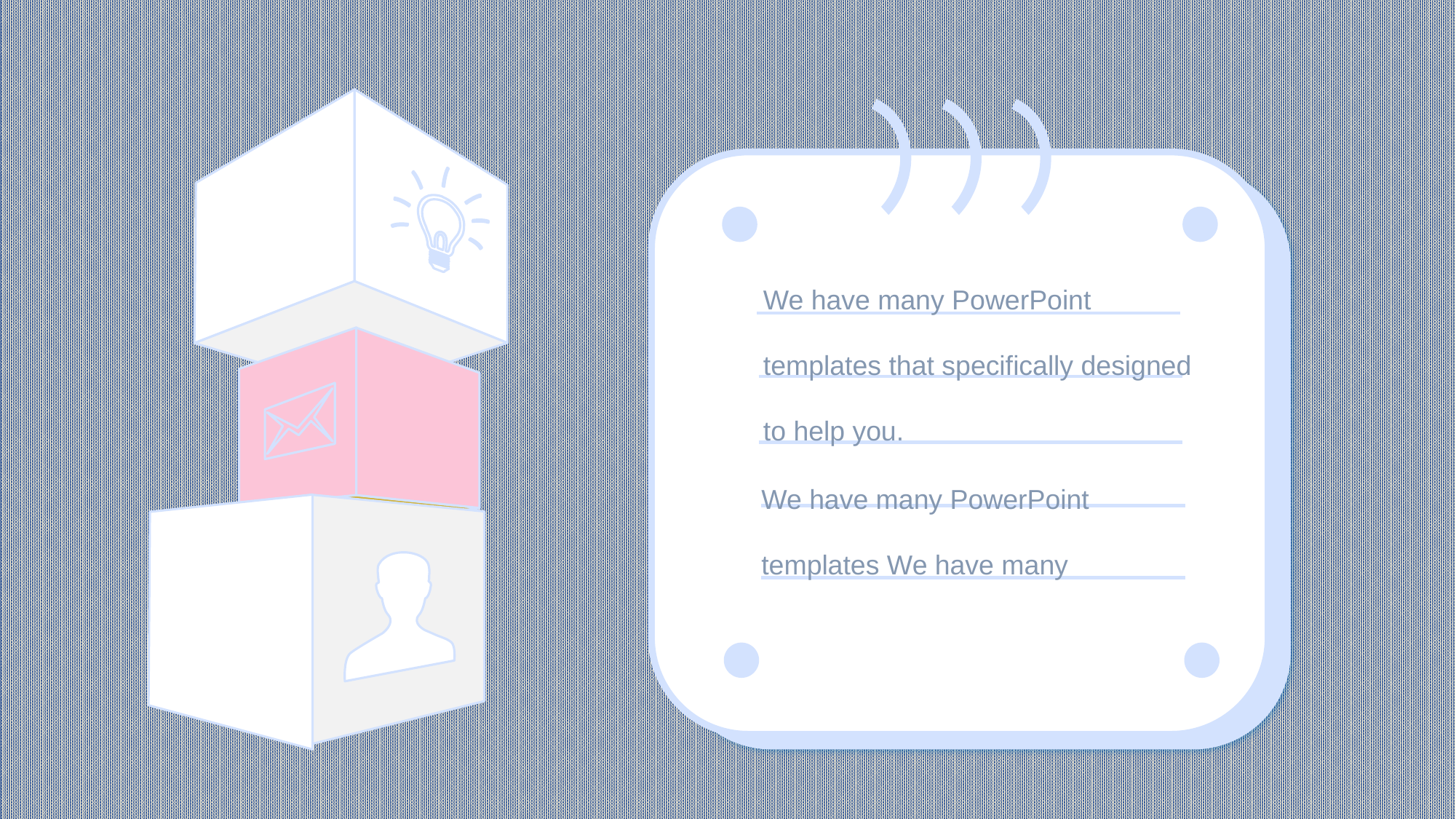

We have many PowerPoint templates that specifically designed to help you.

We have many PowerPoint templates We have many